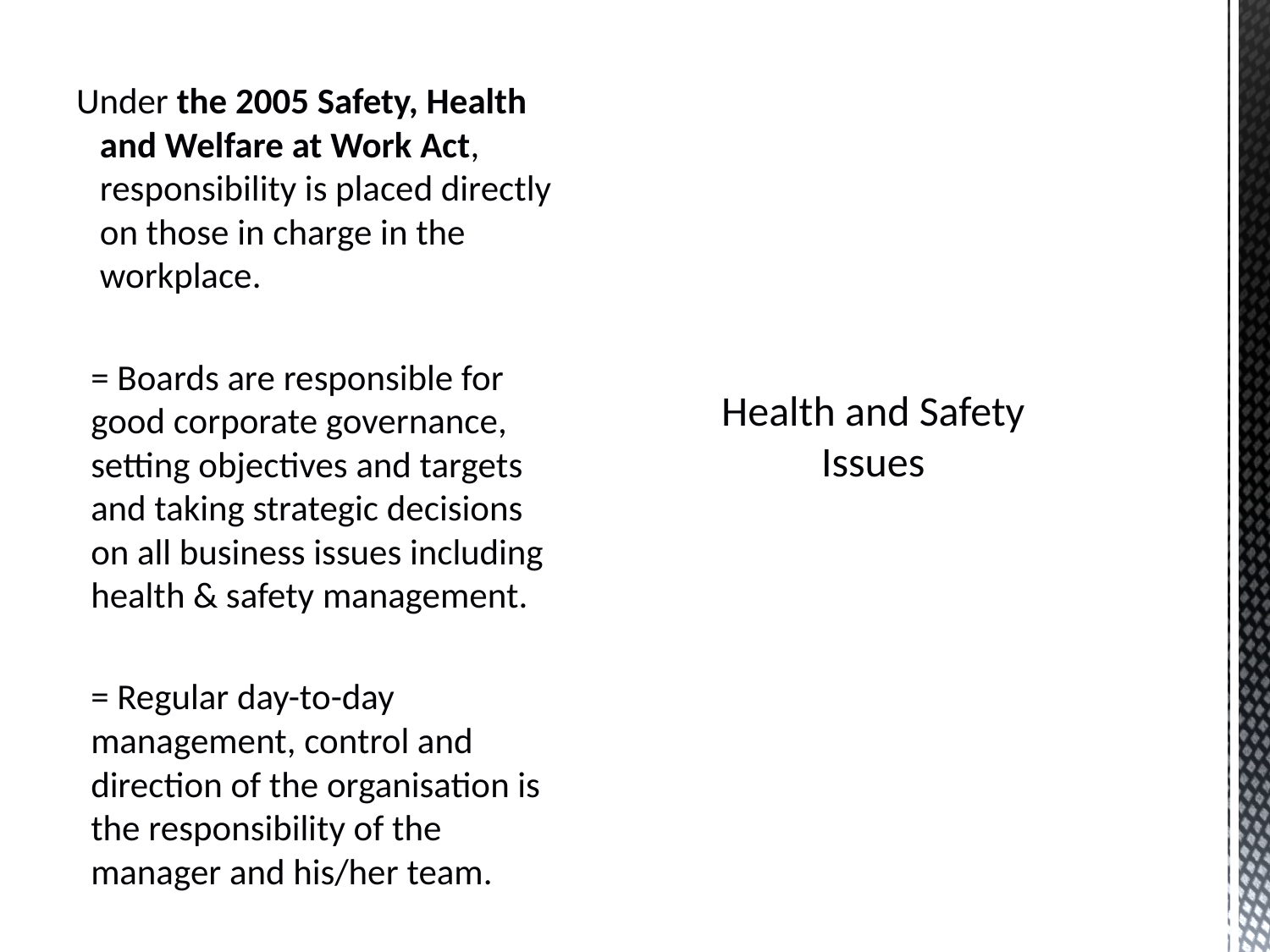

Under the 2005 Safety, Health and Welfare at Work Act, responsibility is placed directly on those in charge in the workplace.

	= Boards are responsible for good corporate governance, setting objectives and targets and taking strategic decisions on all business issues including health & safety management.

	= Regular day-to-day management, control and direction of the organisation is the responsibility of the manager and his/her team.
# Health and Safety Issues